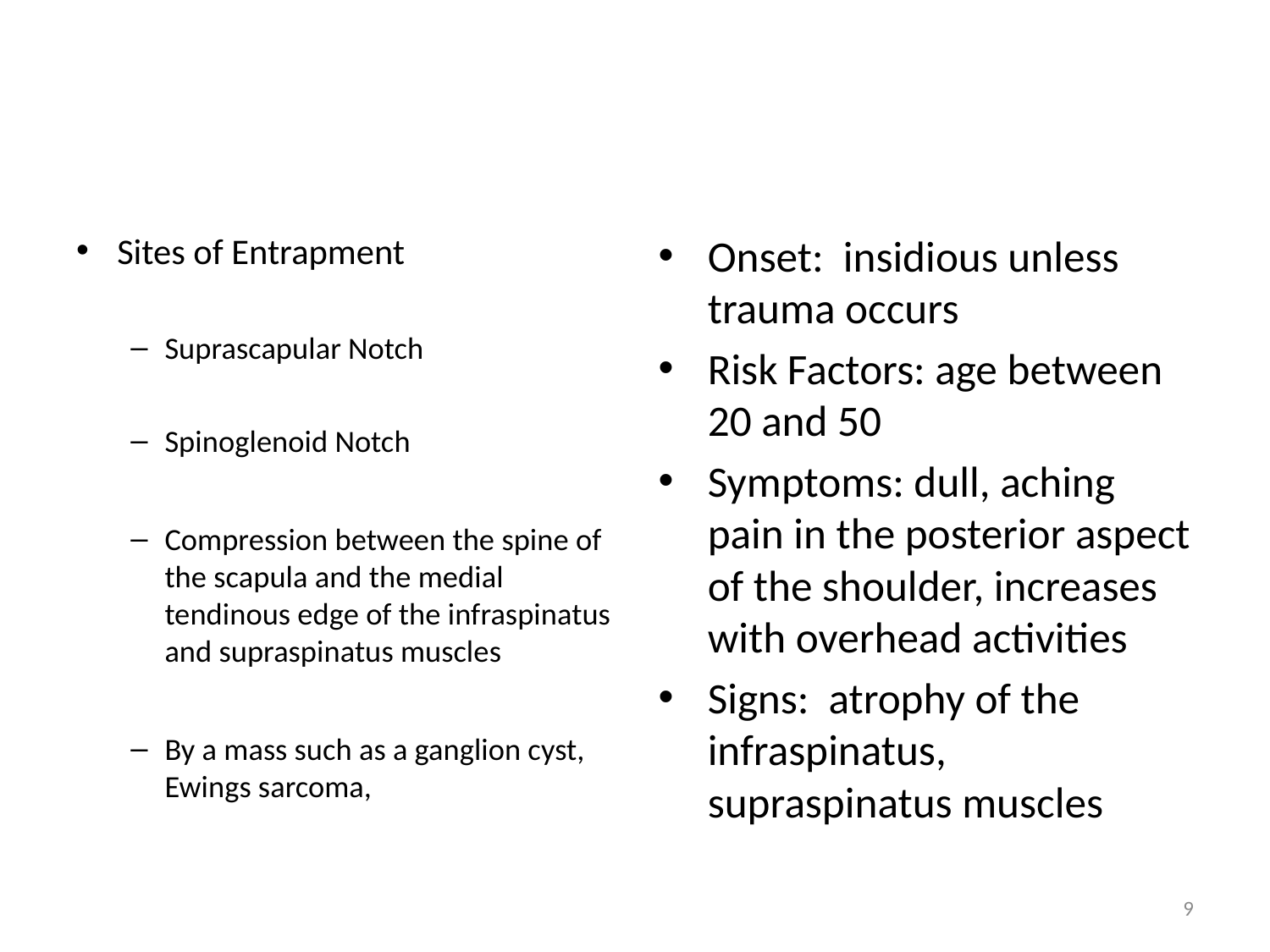

#
Sites of Entrapment

Suprascapular Notch

Spinoglenoid Notch

Compression between the spine of the scapula and the medial tendinous edge of the infraspinatus and supraspinatus muscles

By a mass such as a ganglion cyst, Ewings sarcoma,

Onset:  insidious unless trauma occurs
Risk Factors: age between 20 and 50
Symptoms: dull, aching pain in the posterior aspect of the shoulder, increases with overhead activities
Signs:  atrophy of the infraspinatus, supraspinatus muscles
9